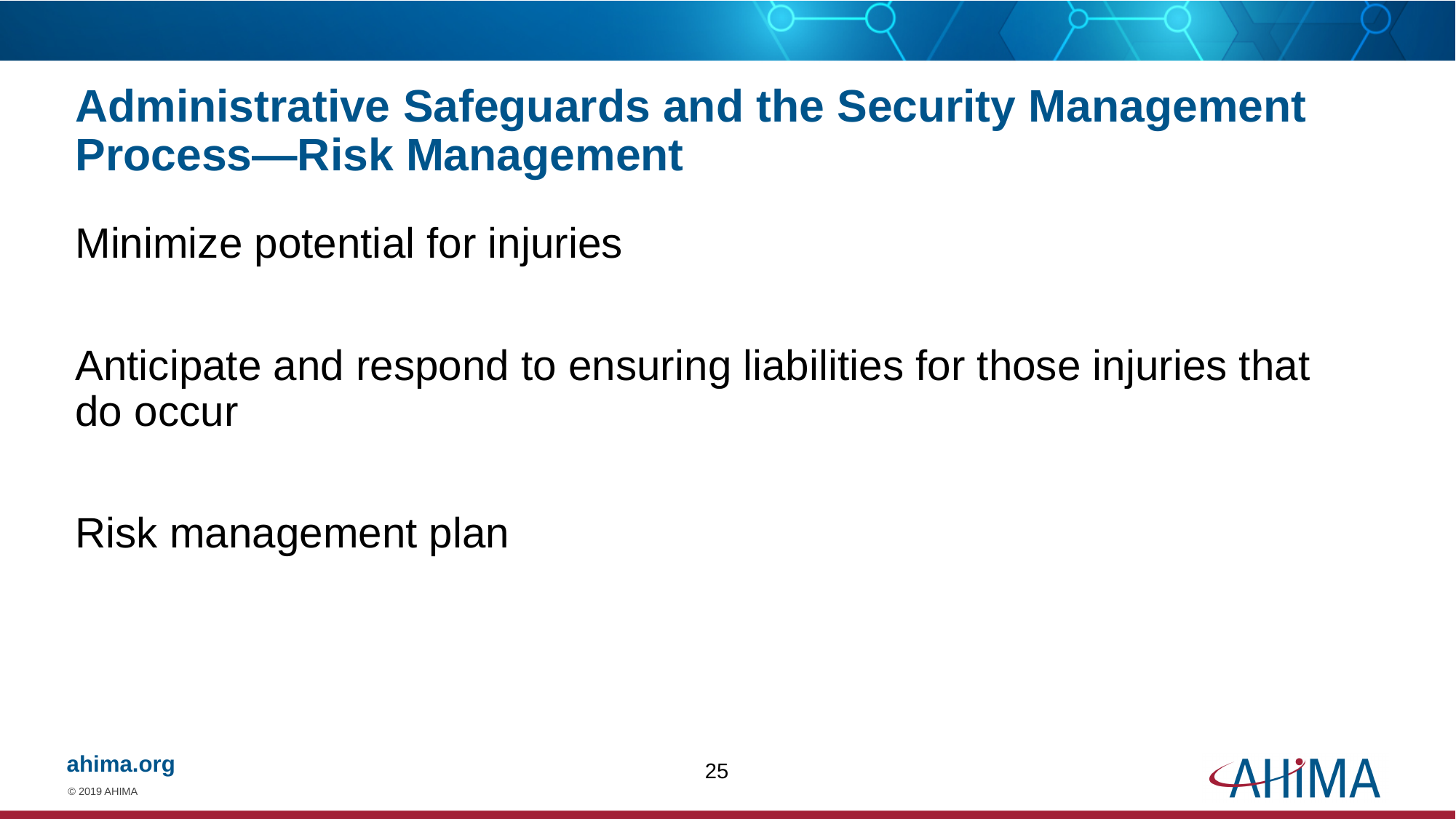

# Administrative Safeguards and the Security Management Process—Risk Management
Minimize potential for injuries

Anticipate and respond to ensuring liabilities for those injuries that do occur

Risk management plan